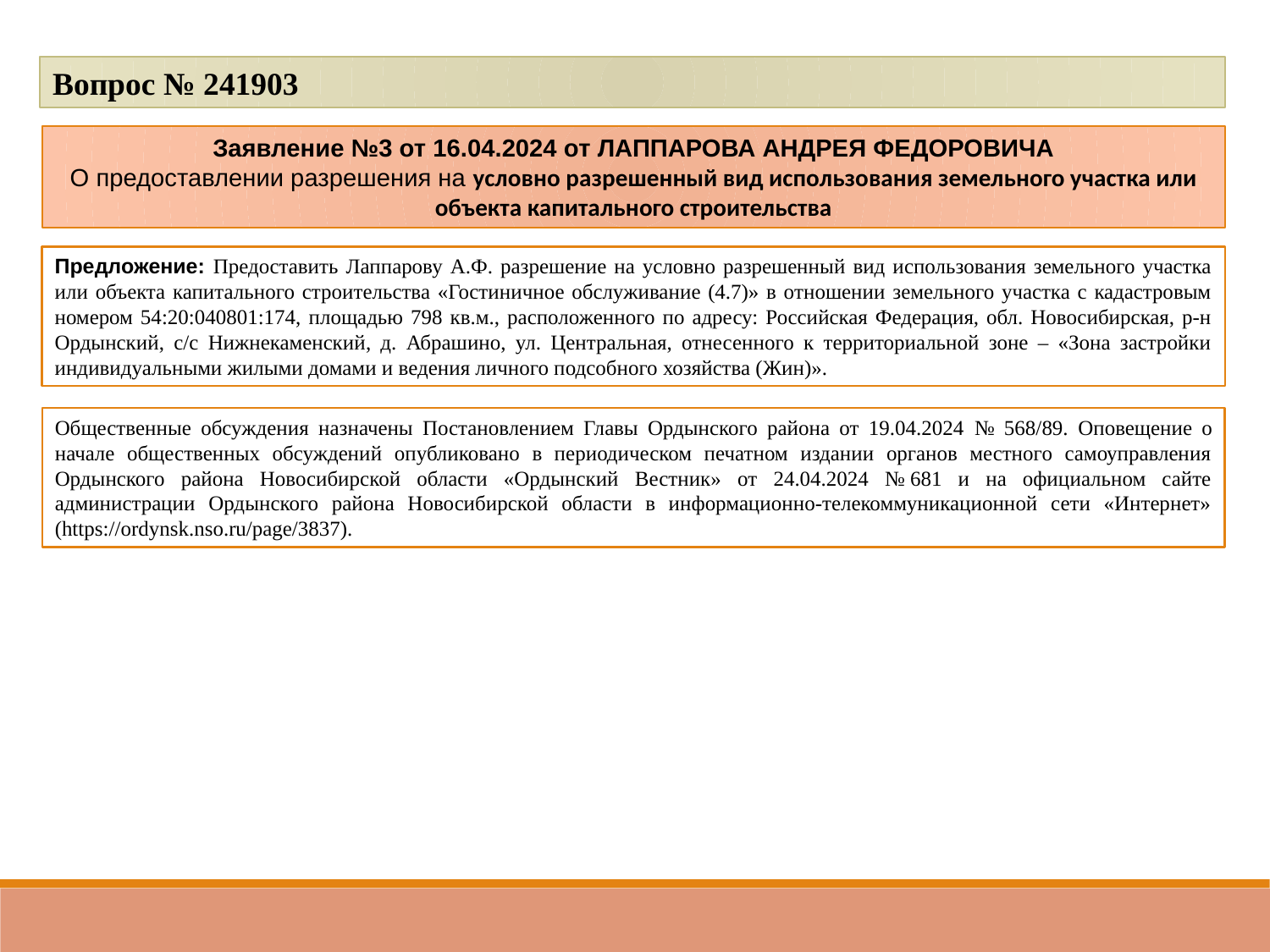

Вопрос № 241903
Заявление №3 от 16.04.2024 от ЛАППАРОВА АНДРЕЯ ФЕДОРОВИЧА
О предоставлении разрешения на условно разрешенный вид использования земельного участка или объекта капитального строительства
Предложение: Предоставить Лаппарову А.Ф. разрешение на условно разрешенный вид использования земельного участка или объекта капитального строительства «Гостиничное обслуживание (4.7)» в отношении земельного участка с кадастровым номером 54:20:040801:174, площадью 798 кв.м., расположенного по адресу: Российская Федерация, обл. Новосибирская, р-н Ордынский, с/с Нижнекаменский, д. Абрашино, ул. Центральная, отнесенного к территориальной зоне – «Зона застройки индивидуальными жилыми домами и ведения личного подсобного хозяйства (Жин)».
Общественные обсуждения назначены Постановлением Главы Ордынского района от 19.04.2024 № 568/89. Оповещение о начале общественных обсуждений опубликовано в периодическом печатном издании органов местного самоуправления Ордынского района Новосибирской области «Ордынский Вестник» от 24.04.2024 № 681 и на официальном сайте администрации Ордынского района Новосибирской области в информационно-телекоммуникационной сети «Интернет» (https://ordynsk.nso.ru/page/3837).